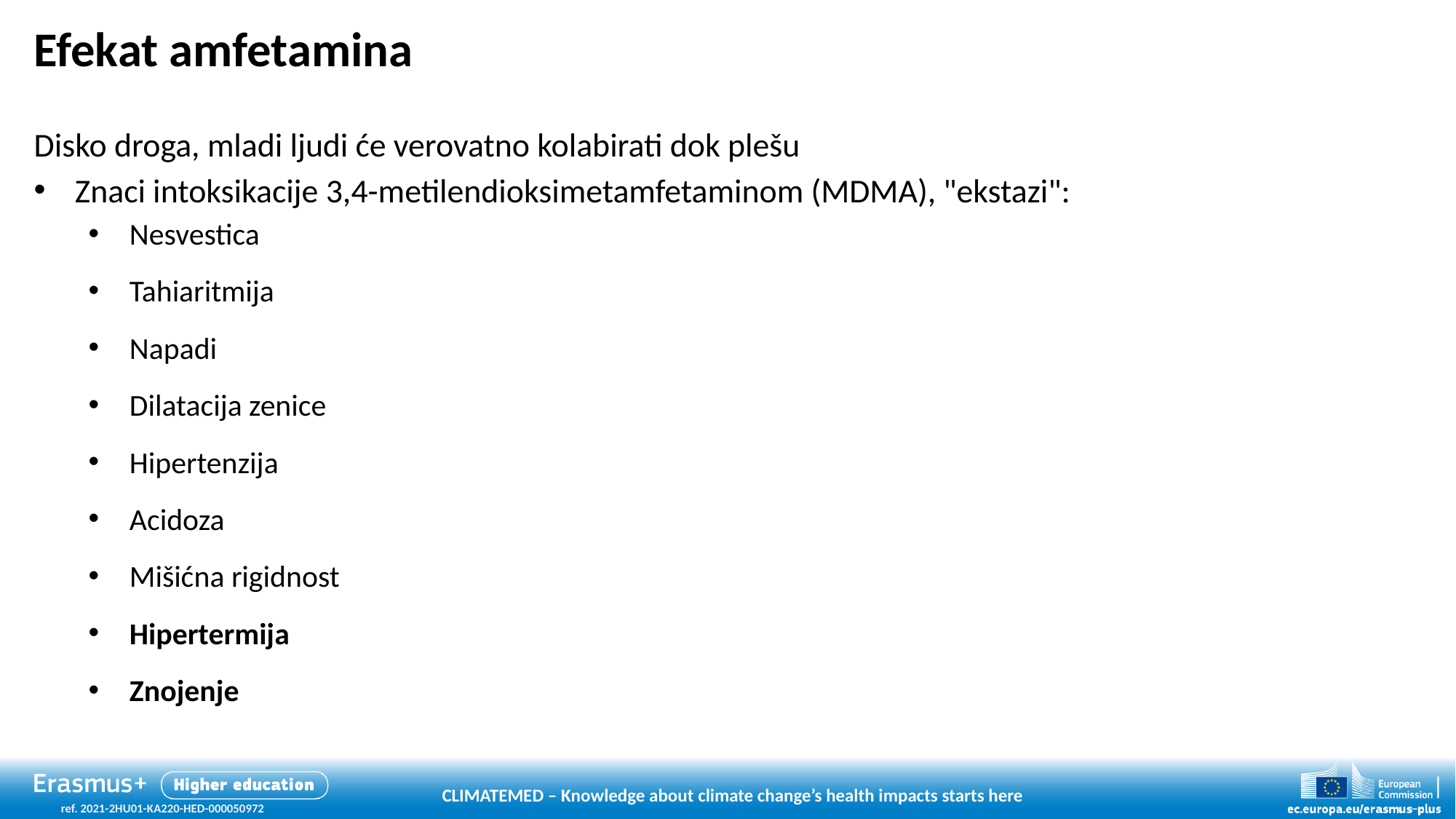

# Efekat amfetamina
Disko droga, mladi ljudi će verovatno kolabirati dok plešu
Znaci intoksikacije 3,4-metilendioksimetamfetaminom (MDMA), "ekstazi":
Nesvestica
Tahiaritmija
Napadi
Dilatacija zenice
Hipertenzija
Acidoza
Mišićna rigidnost
Hipertermija
Znojenje